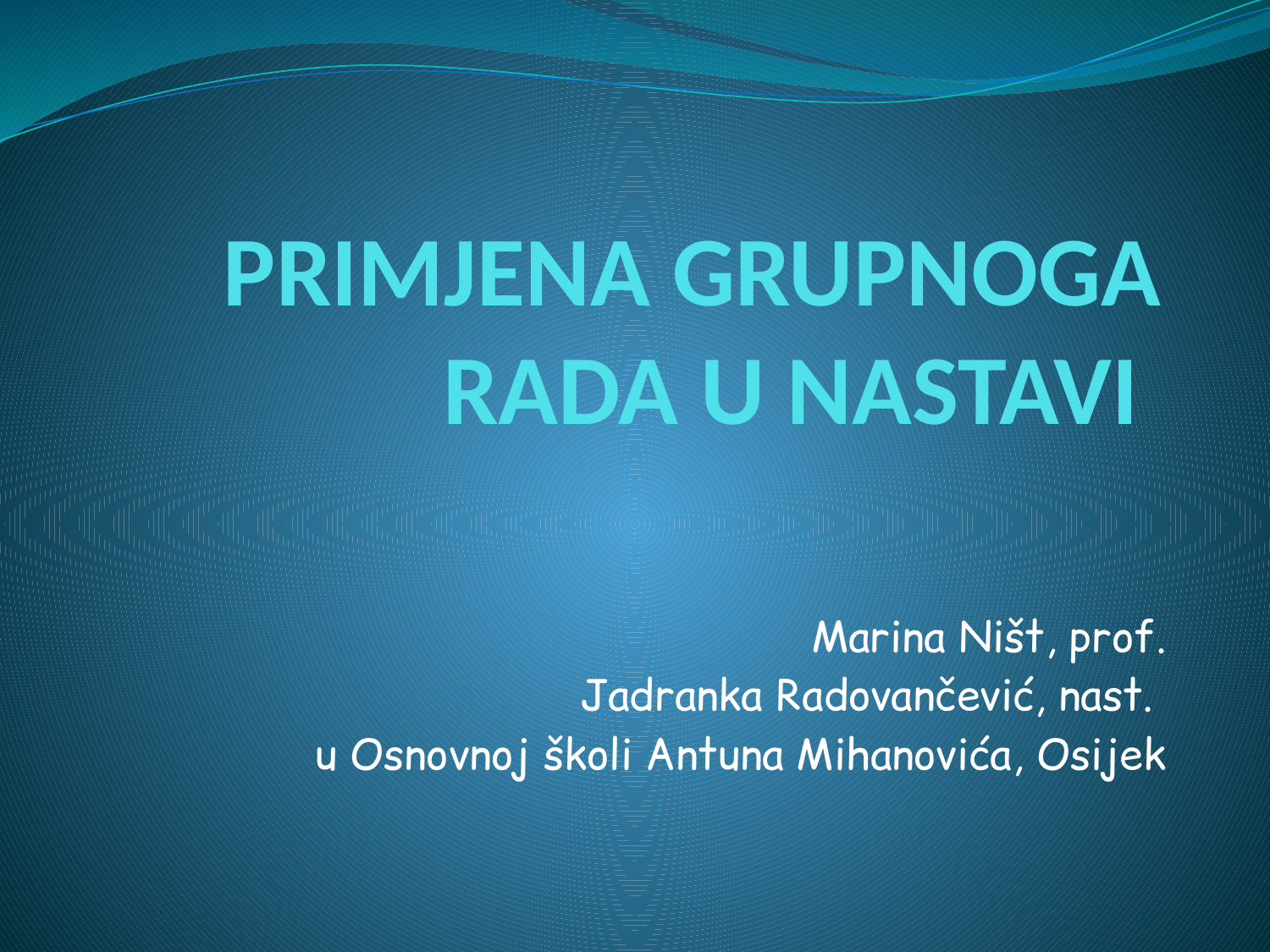

# PRIMJENA GRUPNOGA RADA U NASTAVI
Marina Ništ, prof.
Jadranka Radovančević, nast.
u Osnovnoj školi Antuna Mihanovića, Osijek